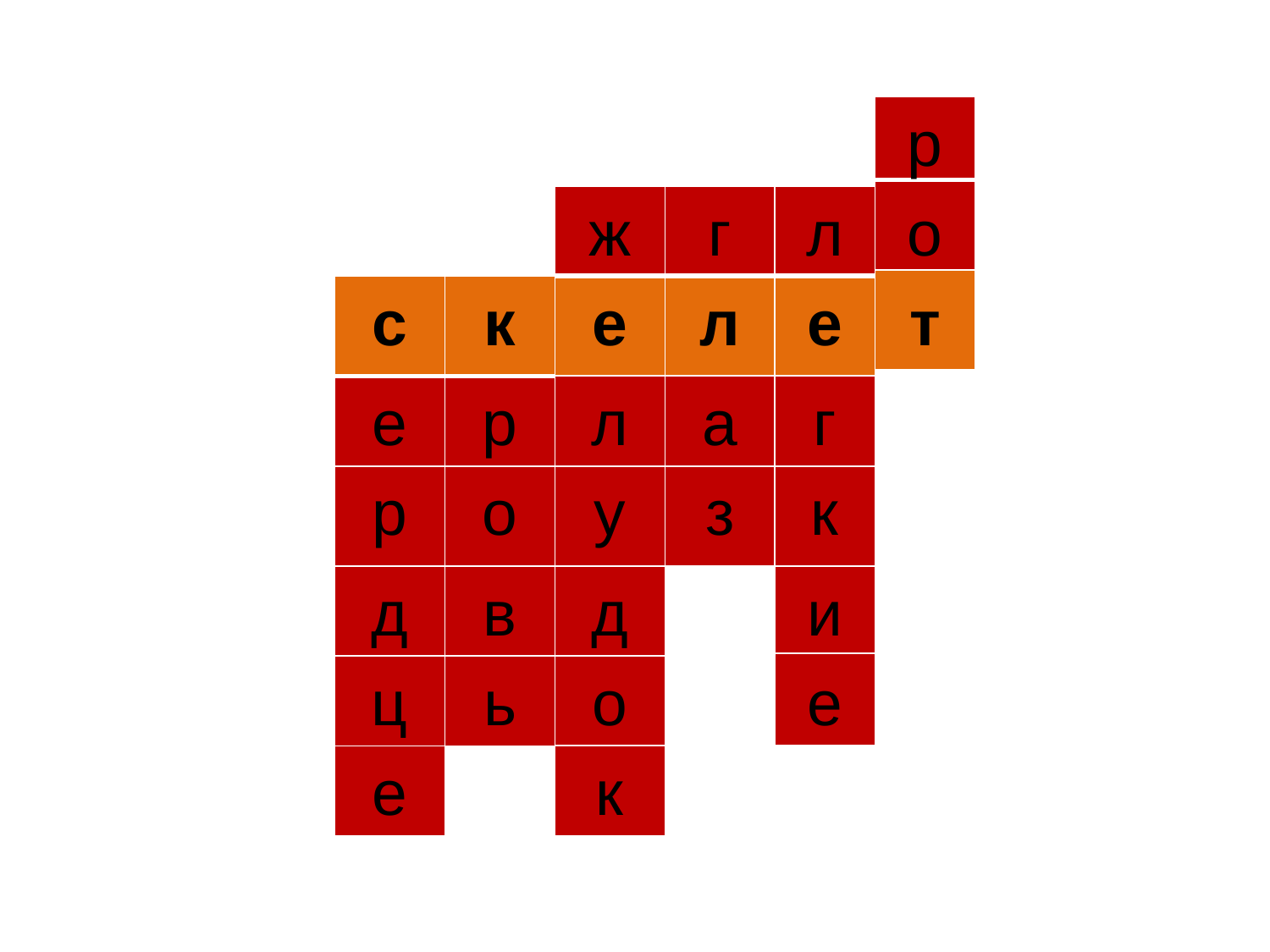

|  |
| --- |
|  |
|  |
р
|  |
| --- |
|  |
|  |
|  |
|  |
|  |
|  |
ж
|  |
| --- |
|  |
|  |
|  |
г
|  |
| --- |
|  |
|  |
|  |
|  |
|  |
л
о
|  |
| --- |
|  |
|  |
|  |
|  |
|  |
с
к
е
л
е
т
|  |
| --- |
|  |
|  |
|  |
|  |
е
р
л
а
г
р
о
у
з
к
д
в
д
и
ц
ь
о
е
е
к